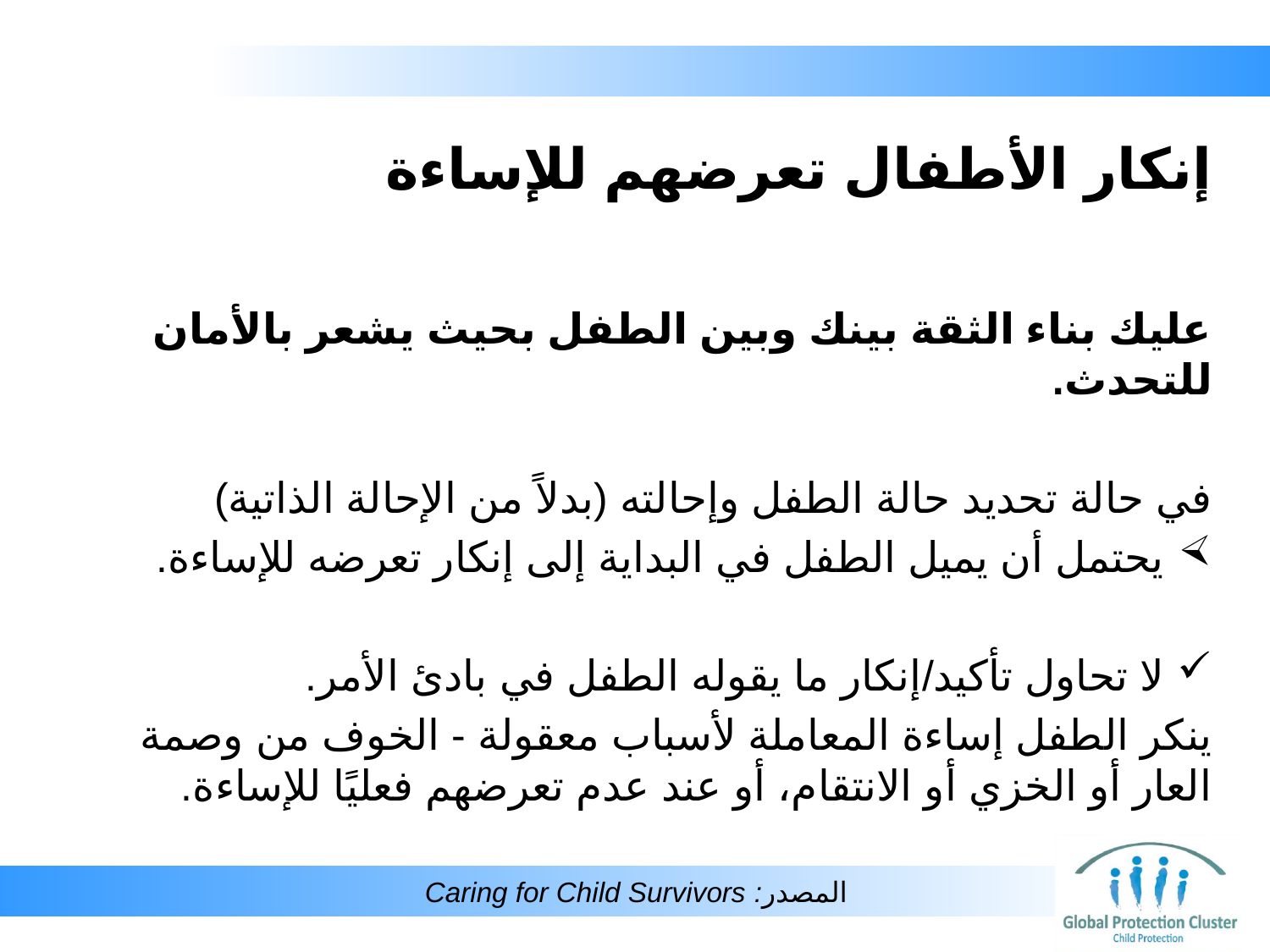

# إنكار الأطفال تعرضهم للإساءة

عليك بناء الثقة بينك وبين الطفل بحيث يشعر بالأمان للتحدث.

في حالة تحديد حالة الطفل وإحالته (بدلاً من الإحالة الذاتية)
يحتمل أن يميل الطفل في البداية إلى إنكار تعرضه للإساءة.

لا تحاول تأكيد/إنكار ما يقوله الطفل في بادئ الأمر.
ينكر الطفل إساءة المعاملة لأسباب معقولة - الخوف من وصمة العار أو الخزي أو الانتقام، أو عند عدم تعرضهم فعليًا للإساءة.

المصدر: Caring for Child Survivors